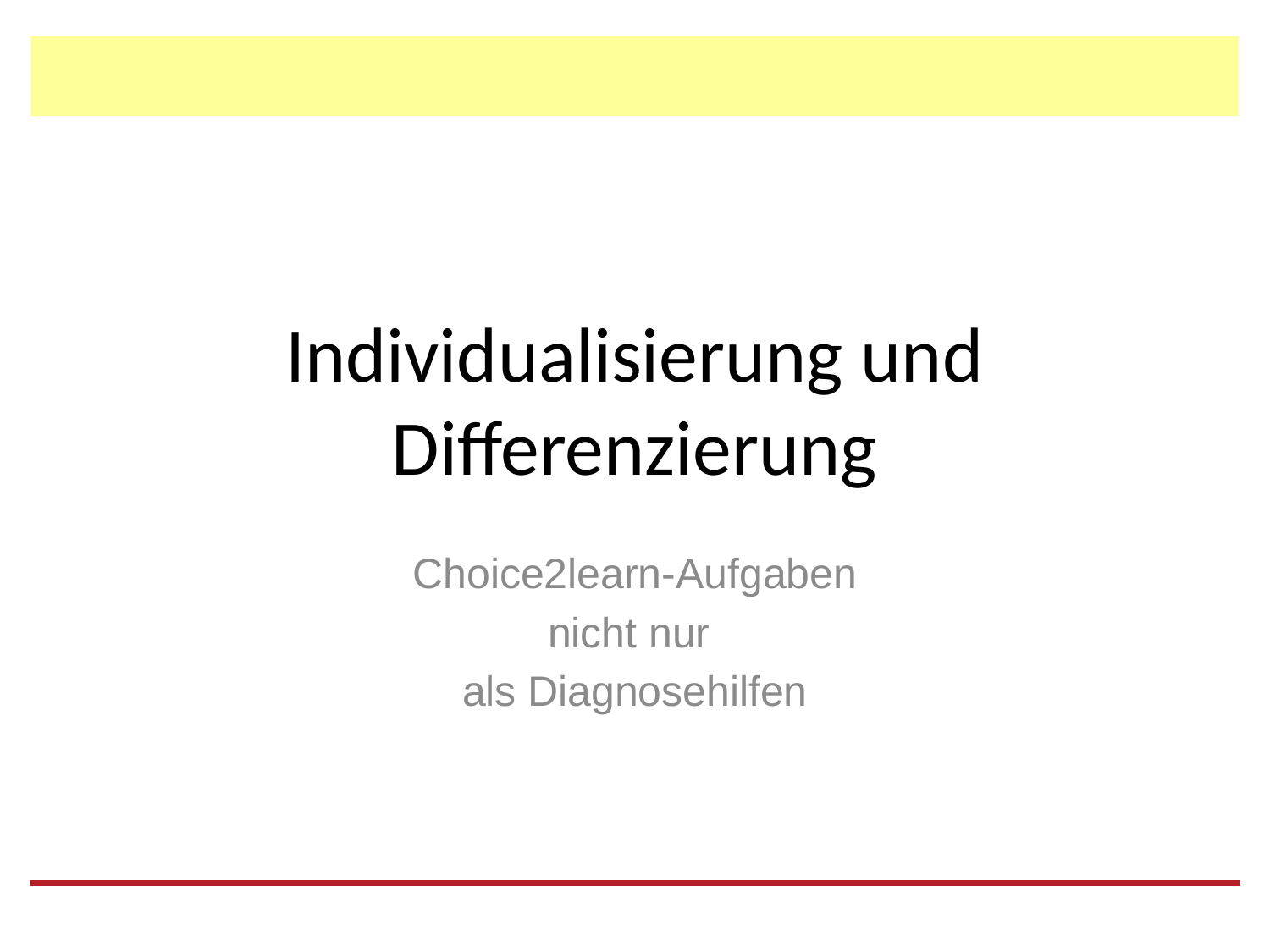

# Individualisierung und Differenzierung
Choice2learn-Aufgaben
nicht nur
als Diagnosehilfen